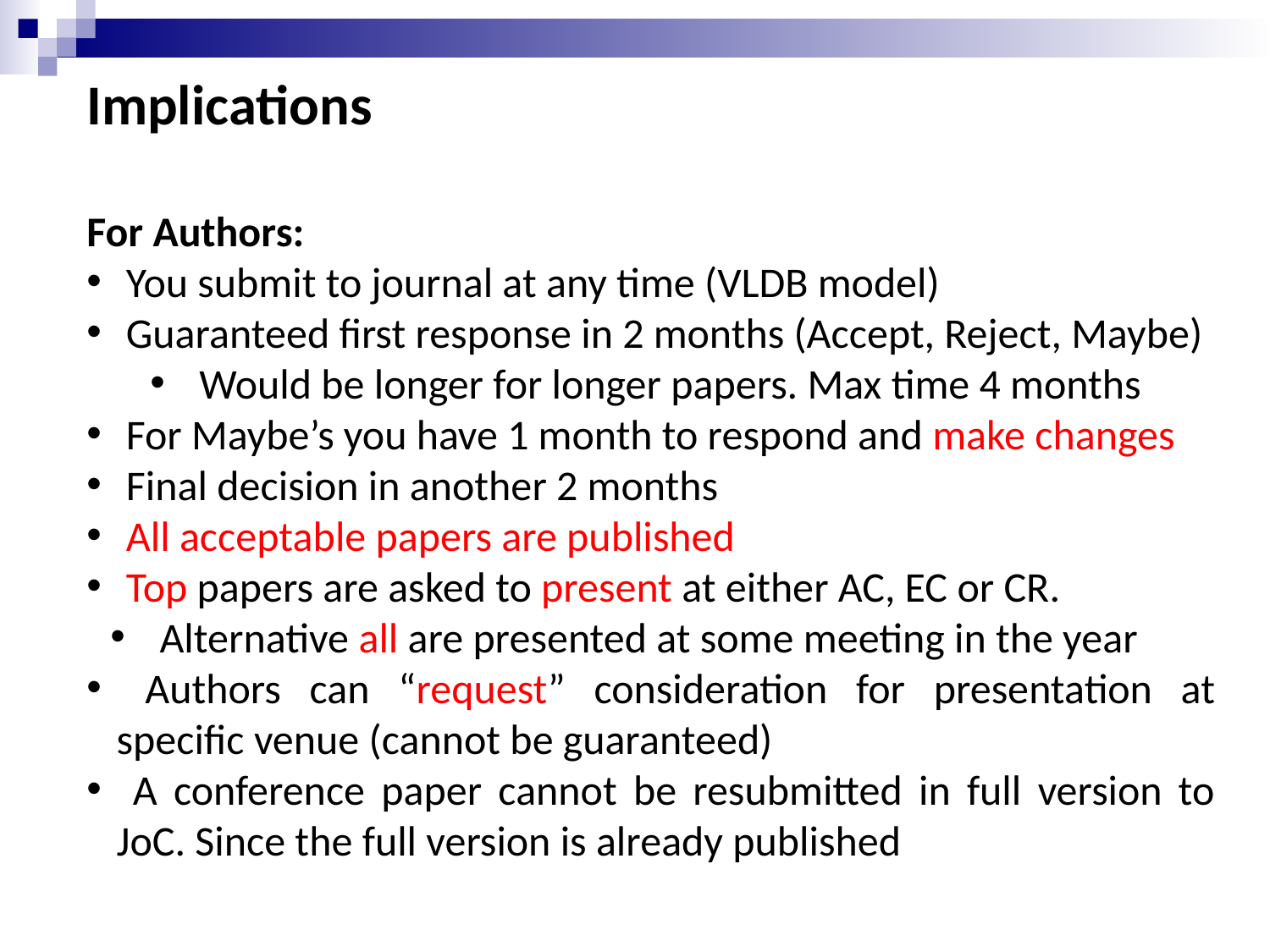

Implications

For Authors:
 You submit to journal at any time (VLDB model)
 Guaranteed first response in 2 months (Accept, Reject, Maybe)
 Would be longer for longer papers. Max time 4 months
 For Maybe’s you have 1 month to respond and make changes
 Final decision in another 2 months
 All acceptable papers are published
 Top papers are asked to present at either AC, EC or CR.
 Alternative all are presented at some meeting in the year
 Authors can “request” consideration for presentation at specific venue (cannot be guaranteed)
 A conference paper cannot be resubmitted in full version to JoC. Since the full version is already published